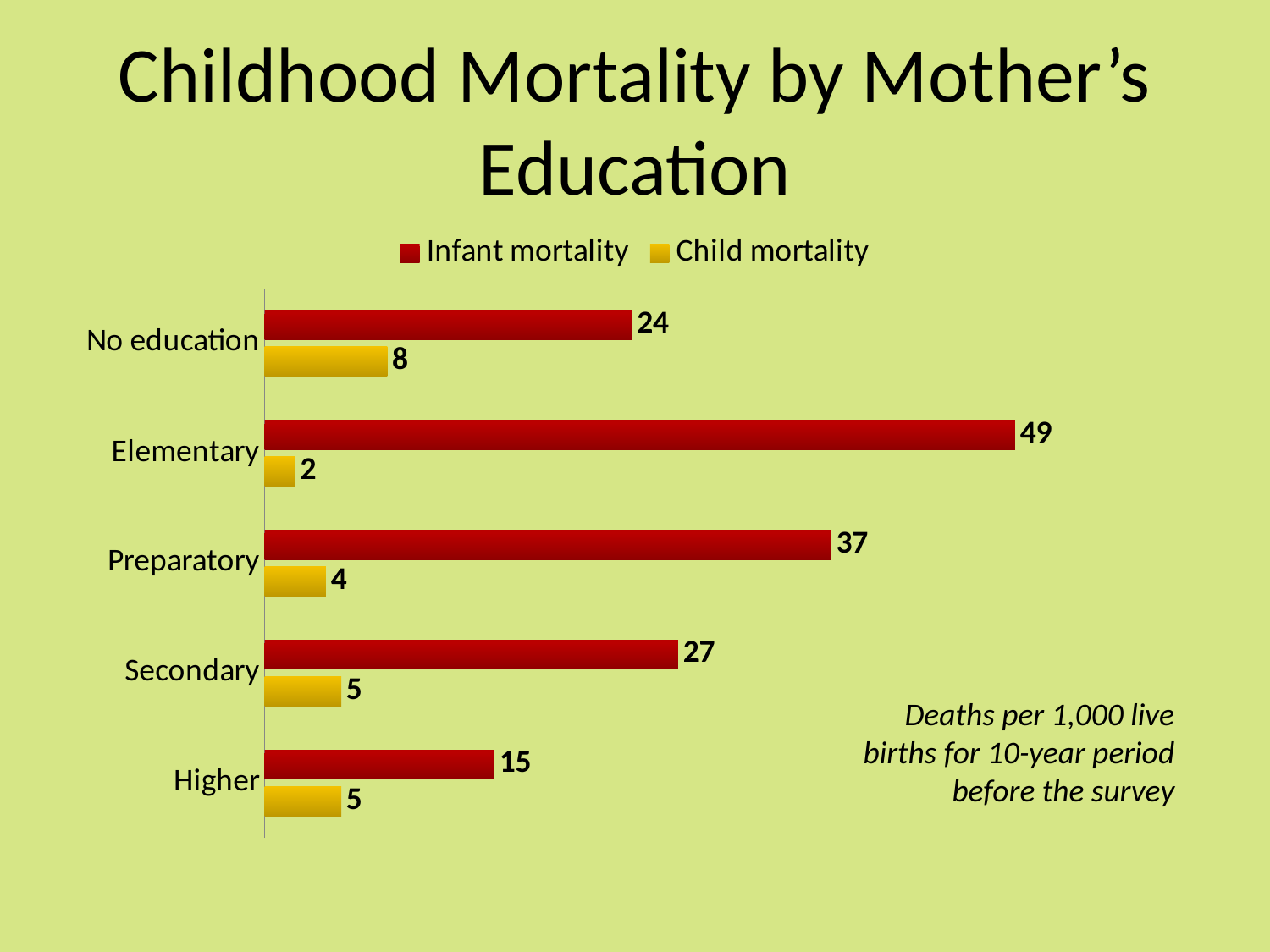

# Childhood Mortality by Mother’s Education

### Chart

| Category | Child mortality | Infant mortality |
|---|---|---|
| Higher | 5.0 | 15.0 |
| Secondary | 5.0 | 27.0 |
| Preparatory | 4.0 | 37.0 |
| Elementary | 2.0 | 49.0 |
| No education | 8.0 | 24.0 |
Deaths per 1,000 live births for 10-year period before the survey